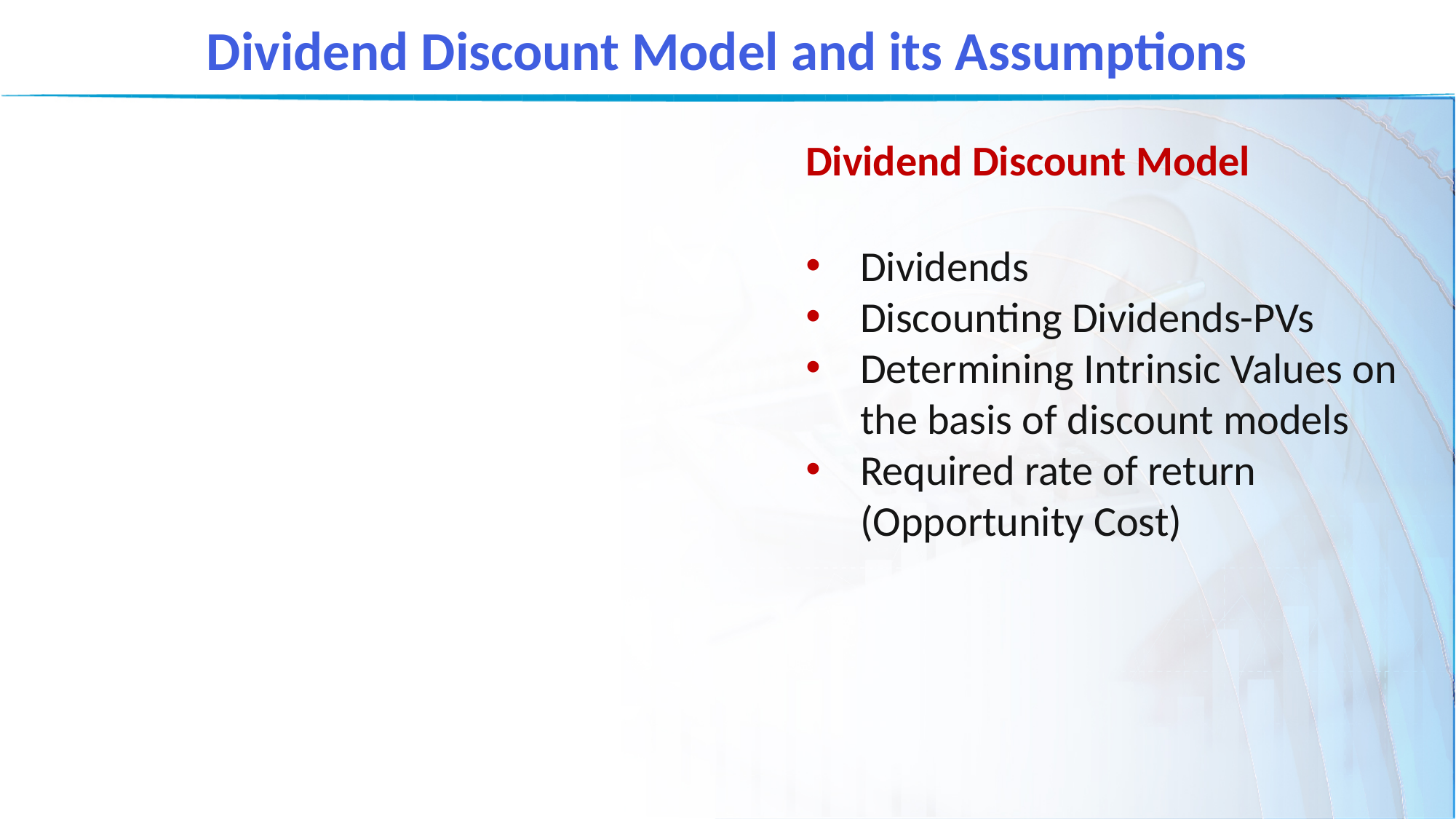

Dividend Discount Model and its Assumptions
Dividend Discount Model

Dividends
Discounting Dividends-PVs
Determining Intrinsic Values on the basis of discount models
Required rate of return (Opportunity Cost)